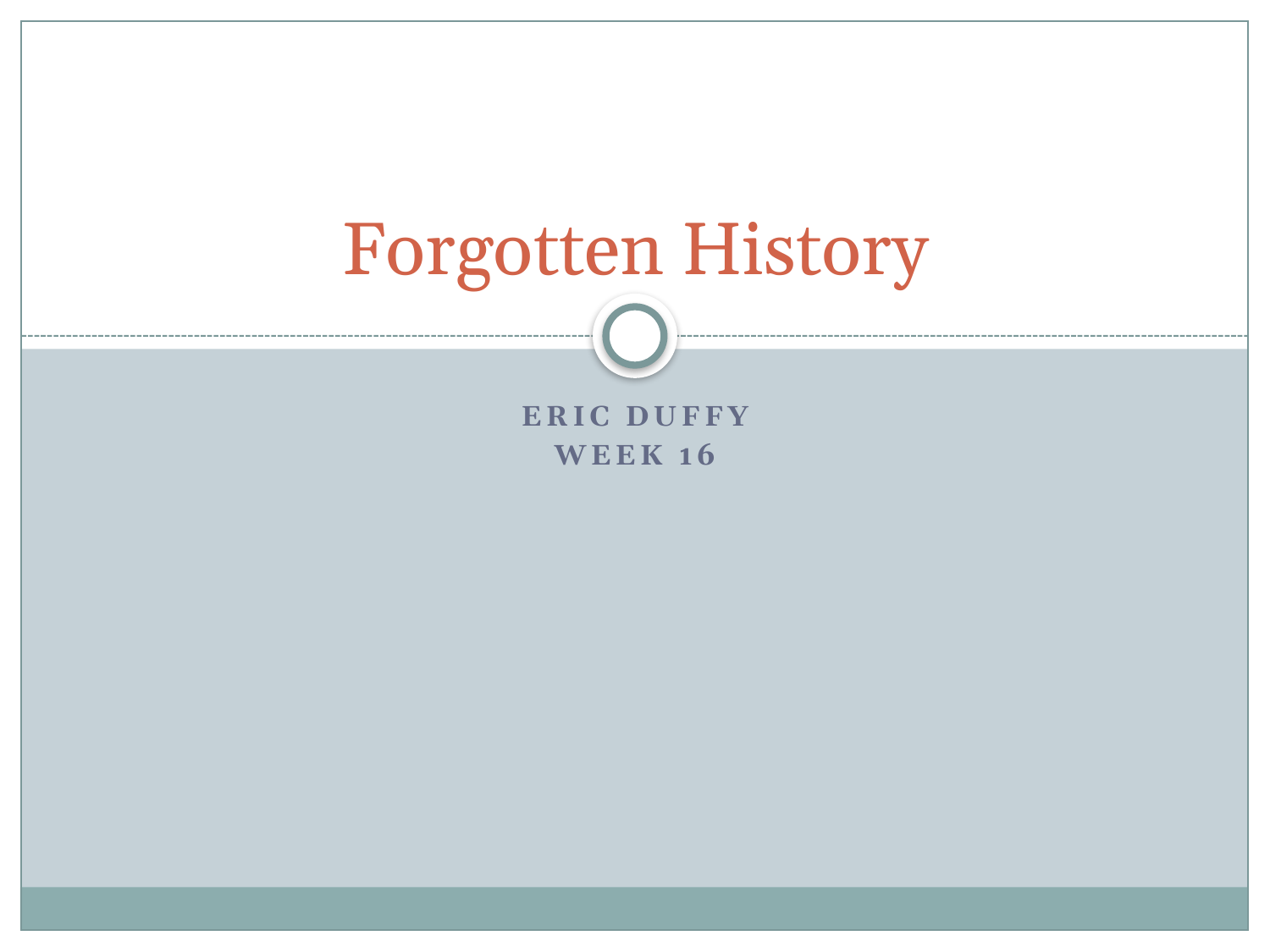

# Forgotten History
Eric Duffy
Week 16